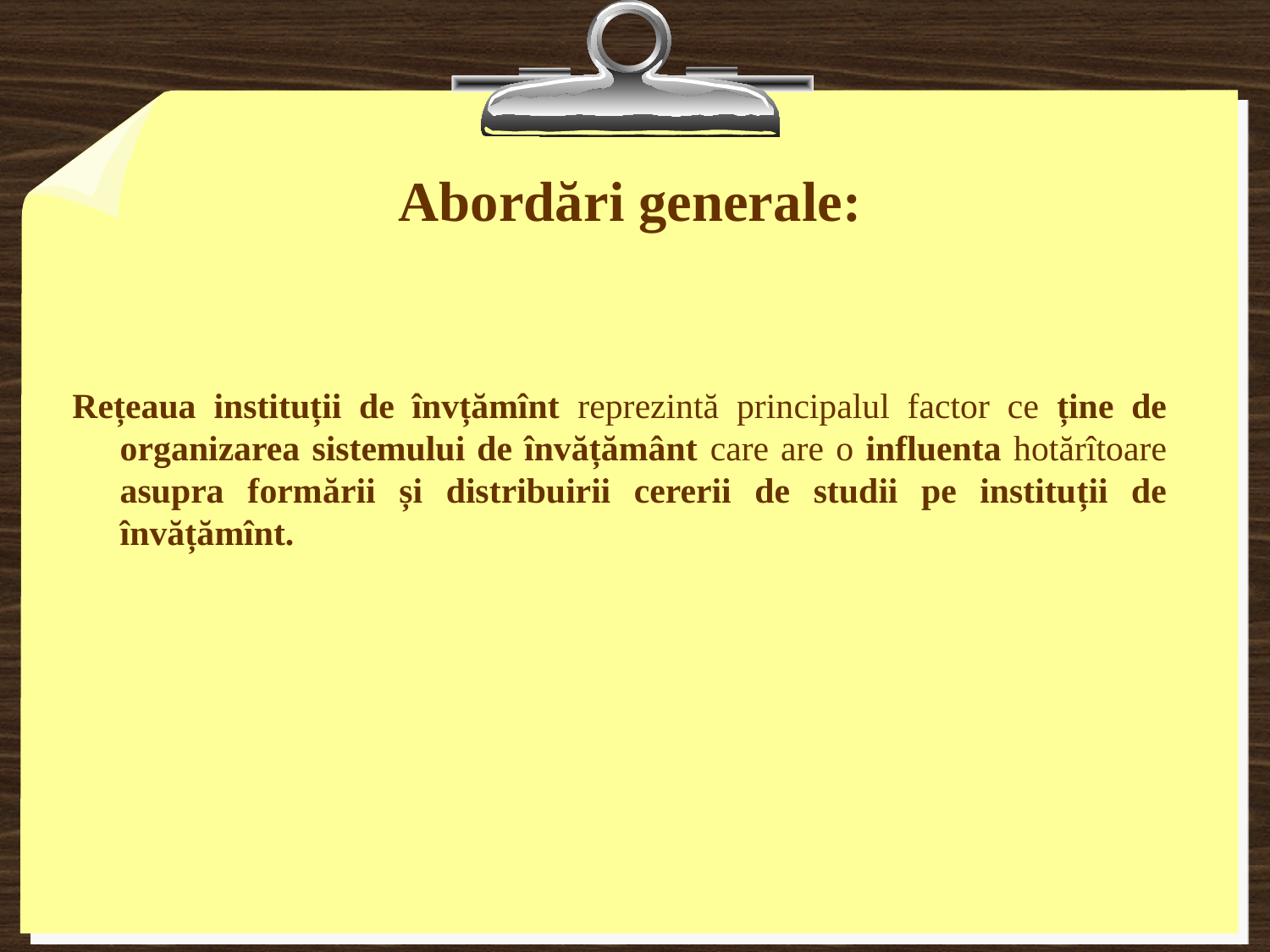

# Abordări generale:
Rețeaua instituții de învțămînt reprezintă principalul factor ce ține de organizarea sistemului de învățământ care are o influenta hotărîtoare asupra formării și distribuirii cererii de studii pe instituții de învățămînt.